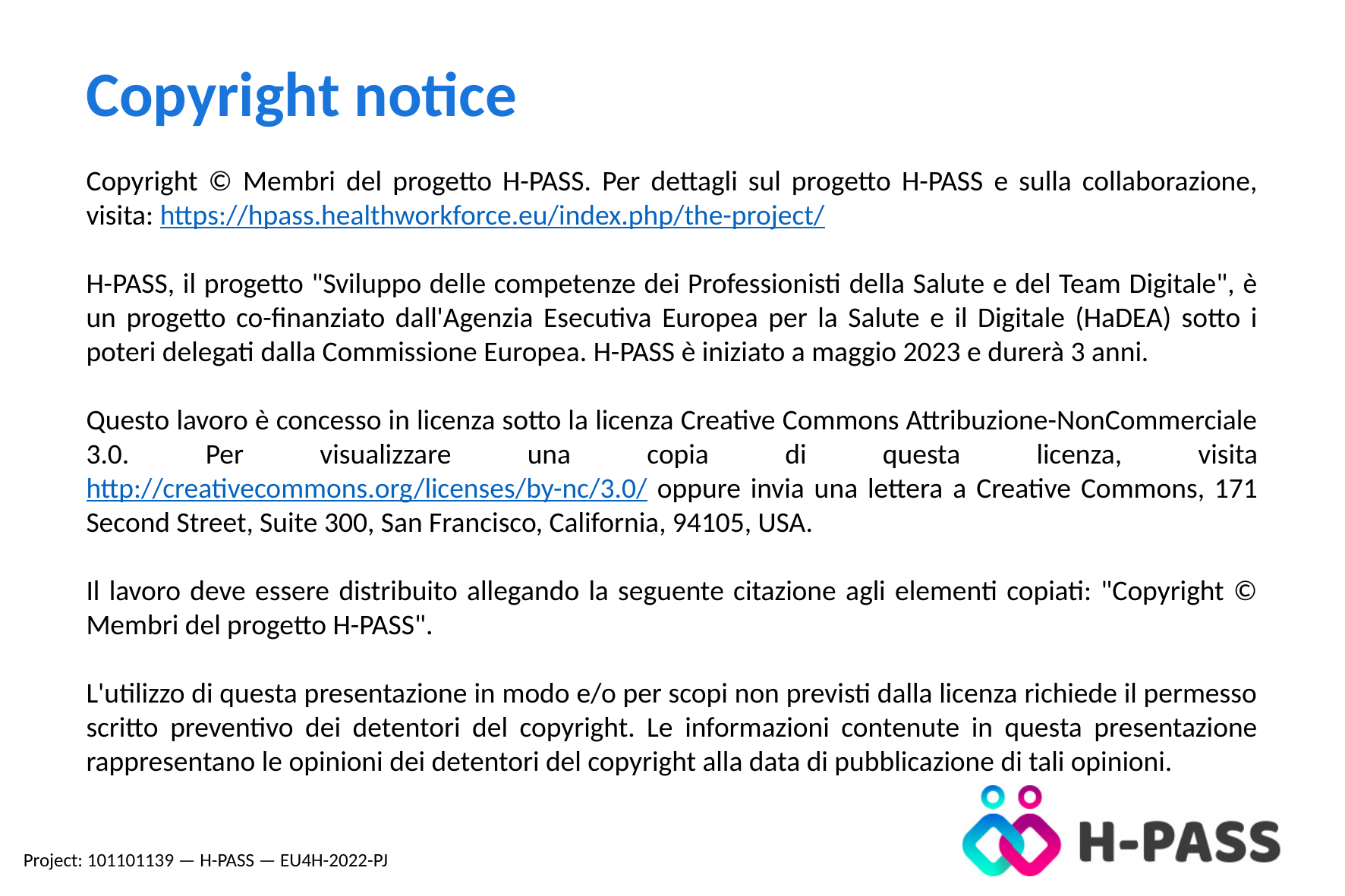

Copyright notice
Copyright © Membri del progetto H-PASS. Per dettagli sul progetto H-PASS e sulla collaborazione, visita: https://hpass.healthworkforce.eu/index.php/the-project/

H-PASS, il progetto "Sviluppo delle competenze dei Professionisti della Salute e del Team Digitale", è un progetto co-finanziato dall'Agenzia Esecutiva Europea per la Salute e il Digitale (HaDEA) sotto i poteri delegati dalla Commissione Europea. H-PASS è iniziato a maggio 2023 e durerà 3 anni.

Questo lavoro è concesso in licenza sotto la licenza Creative Commons Attribuzione-NonCommerciale 3.0. Per visualizzare una copia di questa licenza, visita http://creativecommons.org/licenses/by-nc/3.0/ oppure invia una lettera a Creative Commons, 171 Second Street, Suite 300, San Francisco, California, 94105, USA.

Il lavoro deve essere distribuito allegando la seguente citazione agli elementi copiati: "Copyright © Membri del progetto H-PASS".

L'utilizzo di questa presentazione in modo e/o per scopi non previsti dalla licenza richiede il permesso scritto preventivo dei detentori del copyright. Le informazioni contenute in questa presentazione rappresentano le opinioni dei detentori del copyright alla data di pubblicazione di tali opinioni.

Project: 101101139 — H-PASS — EU4H-2022-PJ